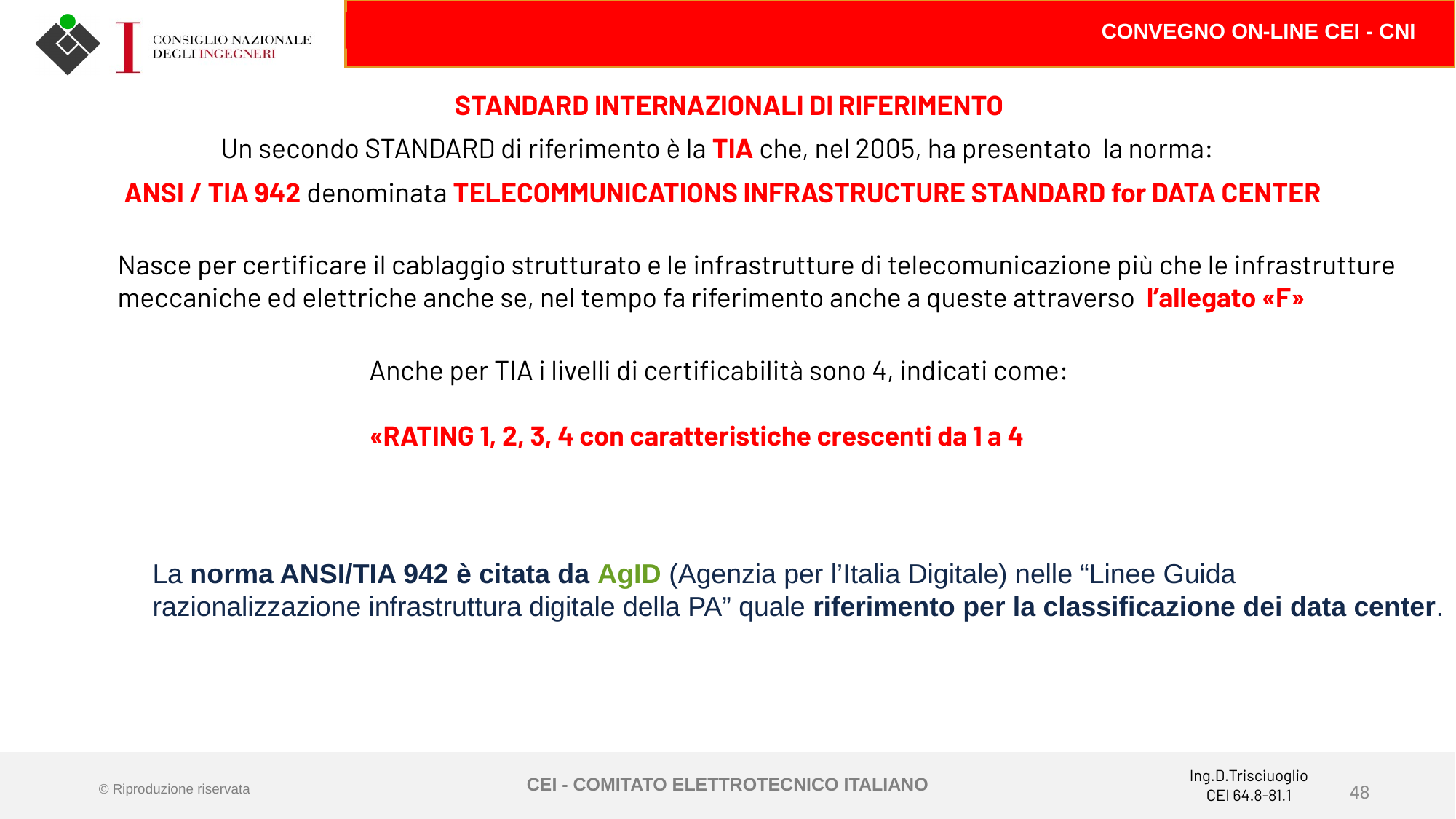

STANDARD INTERNAZIONALI DI RIFERIMENTO
Un secondo STANDARD di riferimento è la TIA che, nel 2005, ha presentato  la norma:
ANSI / TIA 942 denominata TELECOMMUNICATIONS INFRASTRUCTURE STANDARD for DATA CENTER
Nasce per certificare il cablaggio strutturato e le infrastrutture di telecomunicazione più che le infrastrutture meccaniche ed elettriche anche se, nel tempo fa riferimento anche a queste attraverso  l’allegato «F»
Anche per TIA i livelli di certificabilità sono 4, indicati come:

«RATING 1, 2, 3, 4 con caratteristiche crescenti da 1 a 4
La norma ANSI/TIA 942 è citata da AgID (Agenzia per l’Italia Digitale) nelle “Linee Guida razionalizzazione infrastruttura digitale della PA” quale riferimento per la classificazione dei data center.
Ing.D.Trisciuoglio
CEI 64.8-81.1